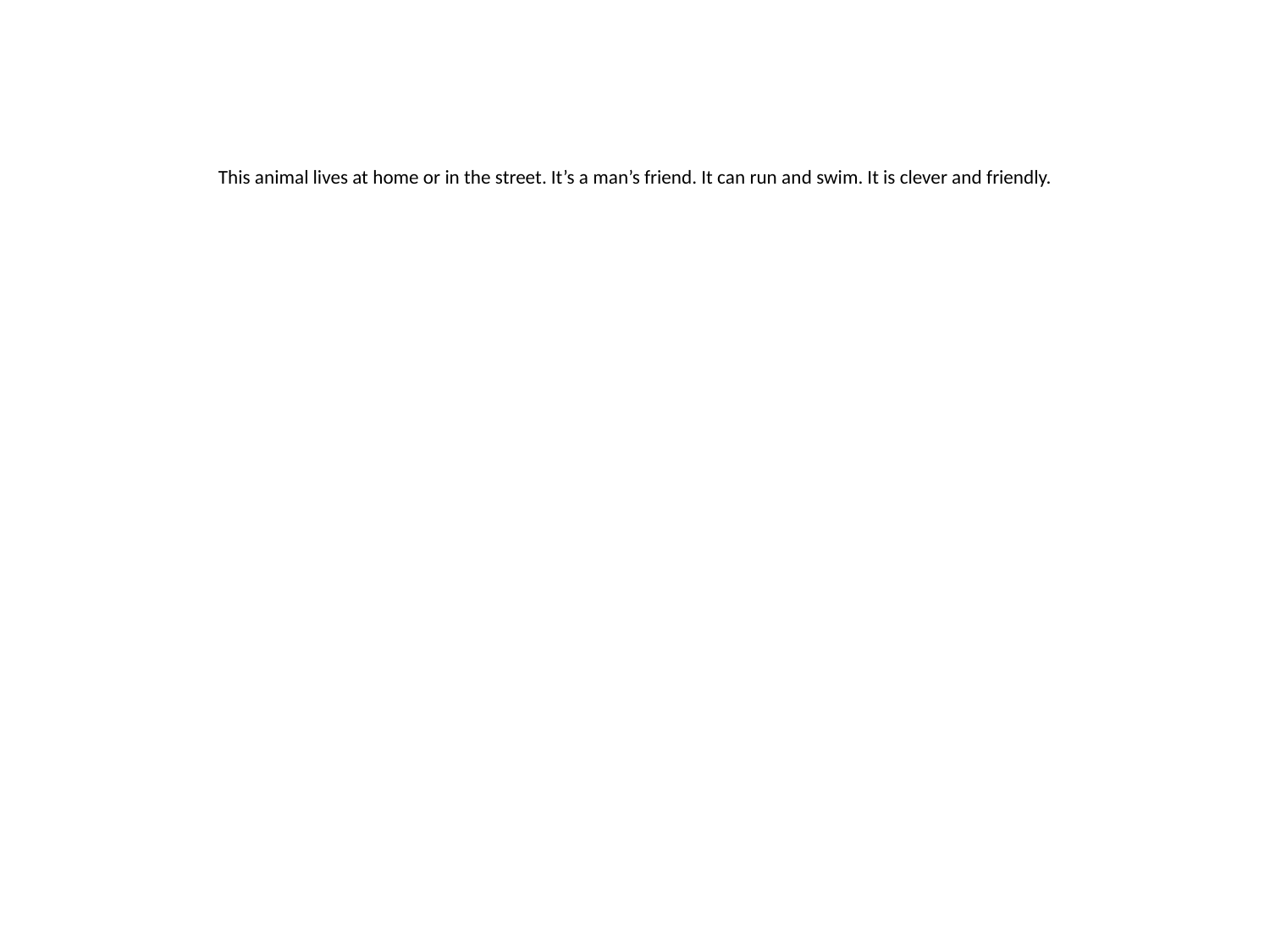

# This animal lives at home or in the street. It’s a man’s friend. It can run and swim. It is clever and friendly.